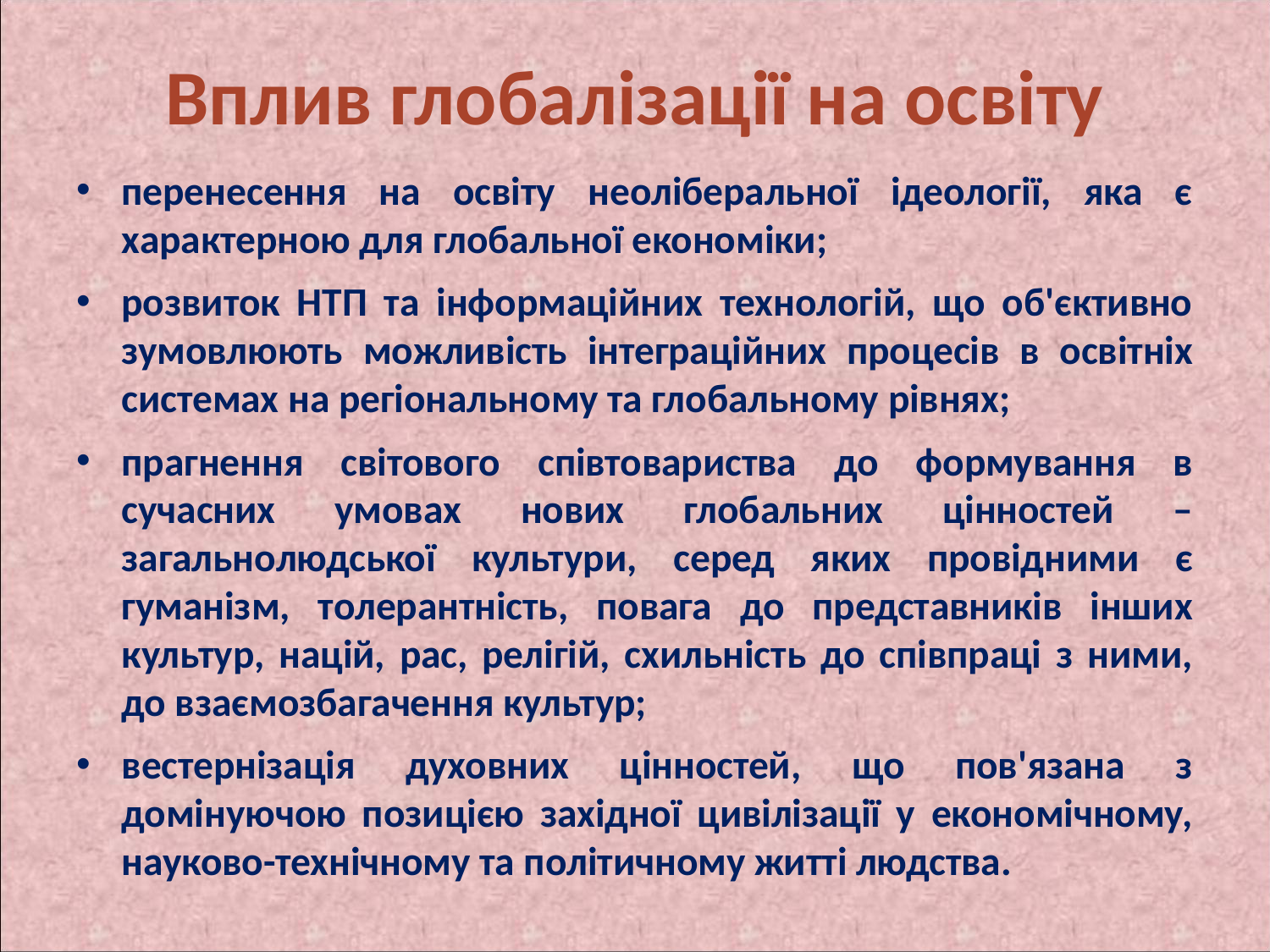

# Вплив глобалізації на освіту
перенесення на освіту неоліберальної ідеології, яка є характерною для глобальної економіки;
розвиток НТП та інформаційних технологій, що об'єктивно зумовлюють можливість інтеграційних процесів в освітніх системах на регіональному та глобальному рівнях;
прагнення світового співтовариства до формування в сучасних умовах нових глобальних цінностей – загальнолюдської культури, серед яких провідними є гуманізм, толерантність, повага до представників інших культур, націй, рас, релігій, схильність до співпраці з ними, до взаємозбагачення культур;
вестернізація духовних цінностей, що пов'язана з домінуючою позицією західної цивілізації у економічному, науково-технічному та політичному житті людства.